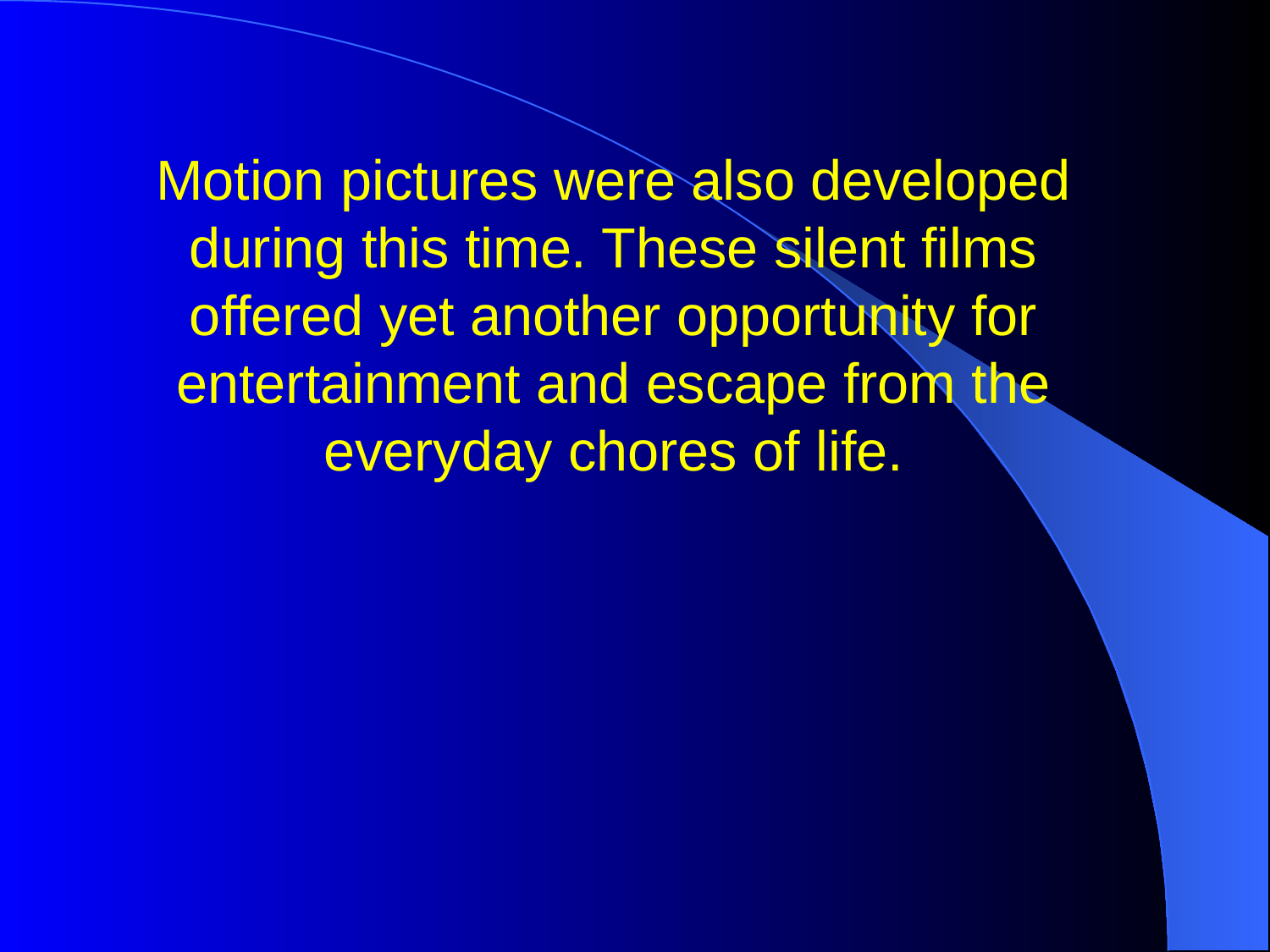

# Motion pictures were also developed during this time. These silent films offered yet another opportunity for entertainment and escape from the everyday chores of life.